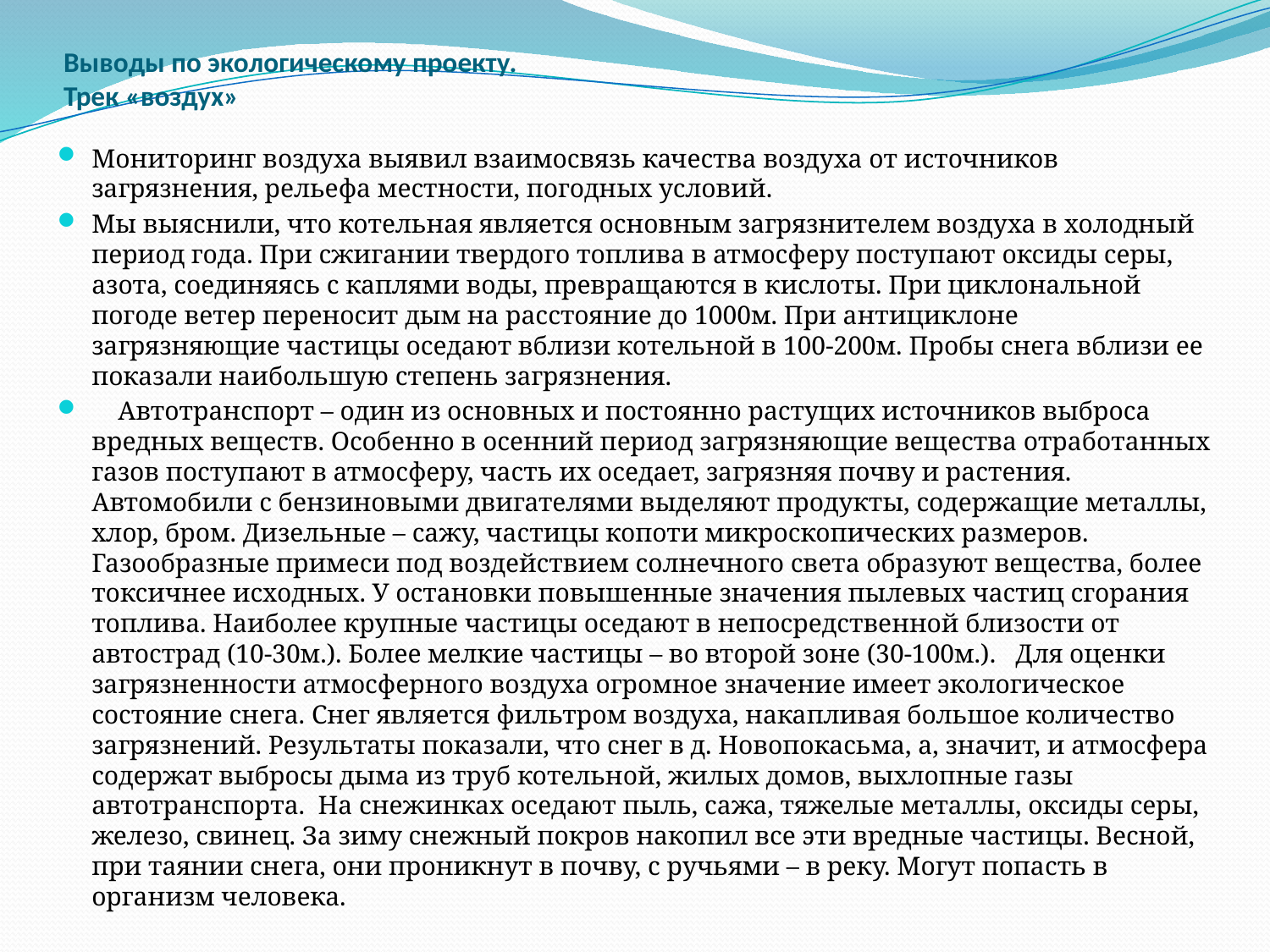

# Выводы по экологическому проекту. Трек «воздух»
Мониторинг воздуха выявил взаимосвязь качества воздуха от источников загрязнения, рельефа местности, погодных условий.
Мы выяснили, что котельная является основным загрязнителем воздуха в холодный период года. При сжигании твердого топлива в атмосферу поступают оксиды серы, азота, соединяясь с каплями воды, превращаются в кислоты. При циклональной погоде ветер переносит дым на расстояние до 1000м. При антициклоне загрязняющие частицы оседают вблизи котельной в 100-200м. Пробы снега вблизи ее показали наибольшую степень загрязнения.
    Автотранспорт – один из основных и постоянно растущих источников выброса вредных веществ. Особенно в осенний период загрязняющие вещества отработанных газов поступают в атмосферу, часть их оседает, загрязняя почву и растения. Автомобили с бензиновыми двигателями выделяют продукты, содержащие металлы, хлор, бром. Дизельные – сажу, частицы копоти микроскопических размеров. Газообразные примеси под воздействием солнечного света образуют вещества, более токсичнее исходных. У остановки повышенные значения пылевых частиц сгорания топлива. Наиболее крупные частицы оседают в непосредственной близости от автострад (10-30м.). Более мелкие частицы – во второй зоне (30-100м.).   Для оценки загрязненности атмосферного воздуха огромное значение имеет экологическое состояние снега. Снег является фильтром воздуха, накапливая большое количество загрязнений. Результаты показали, что снег в д. Новопокасьма, а, значит, и атмосфера содержат выбросы дыма из труб котельной, жилых домов, выхлопные газы автотранспорта.  На снежинках оседают пыль, сажа, тяжелые металлы, оксиды серы, железо, свинец. За зиму снежный покров накопил все эти вредные частицы. Весной, при таянии снега, они проникнут в почву, с ручьями – в реку. Могут попасть в организм человека.